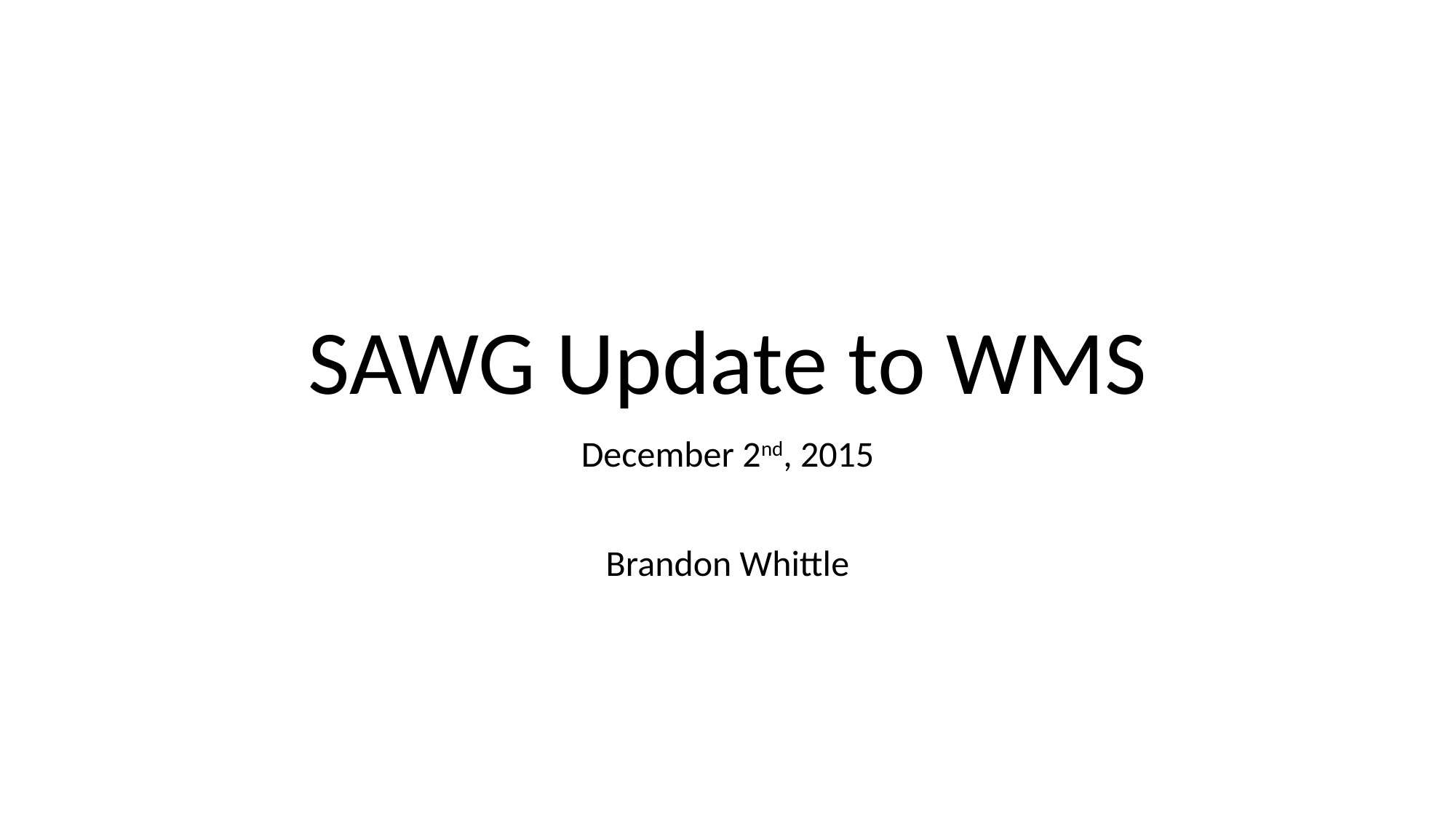

# SAWG Update to WMS
December 2nd, 2015

Brandon Whittle